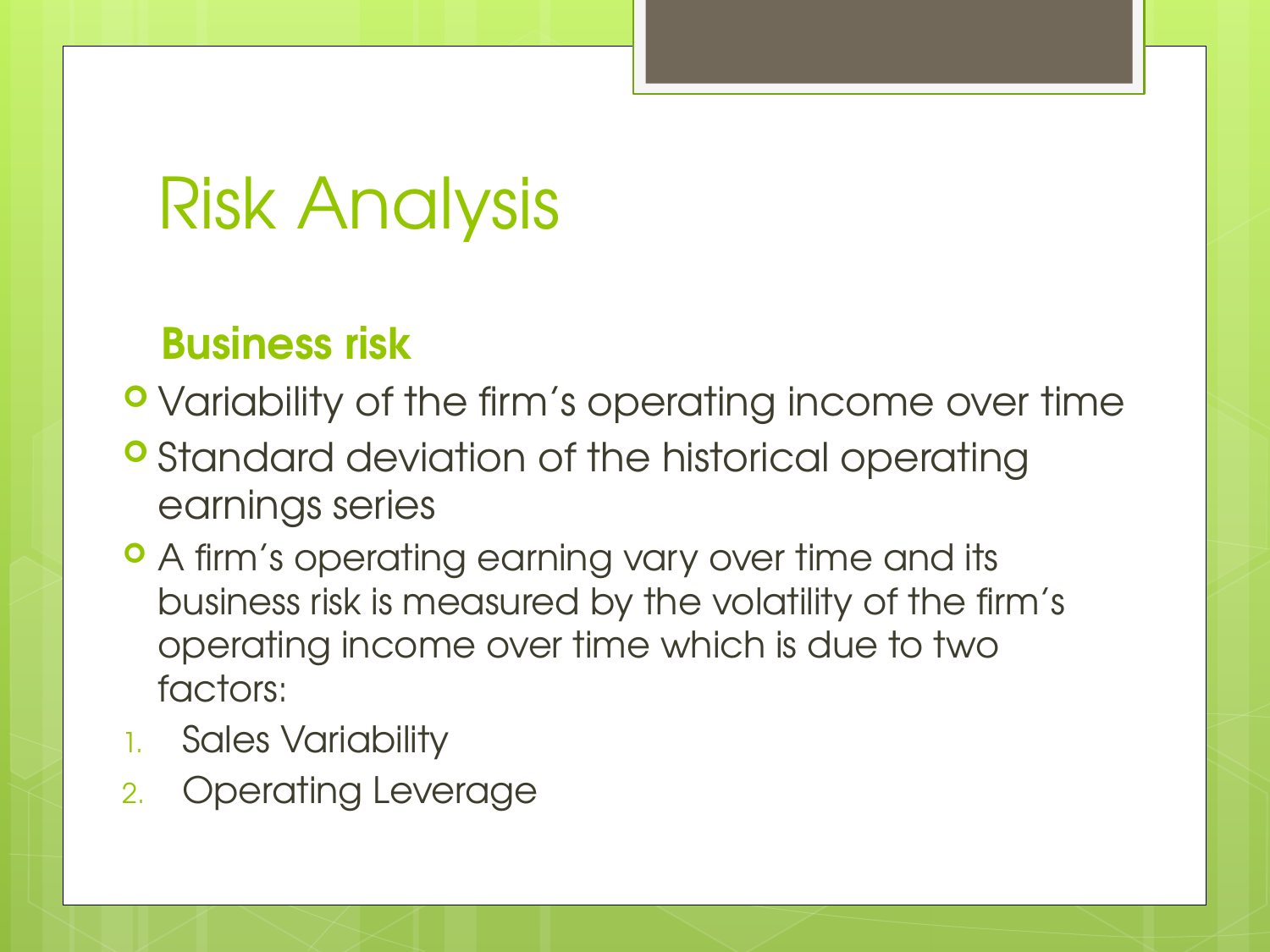

# Risk Analysis

Business risk
Variability of the firm’s operating income over time
Standard deviation of the historical operating earnings series
A firm’s operating earning vary over time and its business risk is measured by the volatility of the firm’s operating income over time which is due to two factors:
Sales Variability
Operating Leverage